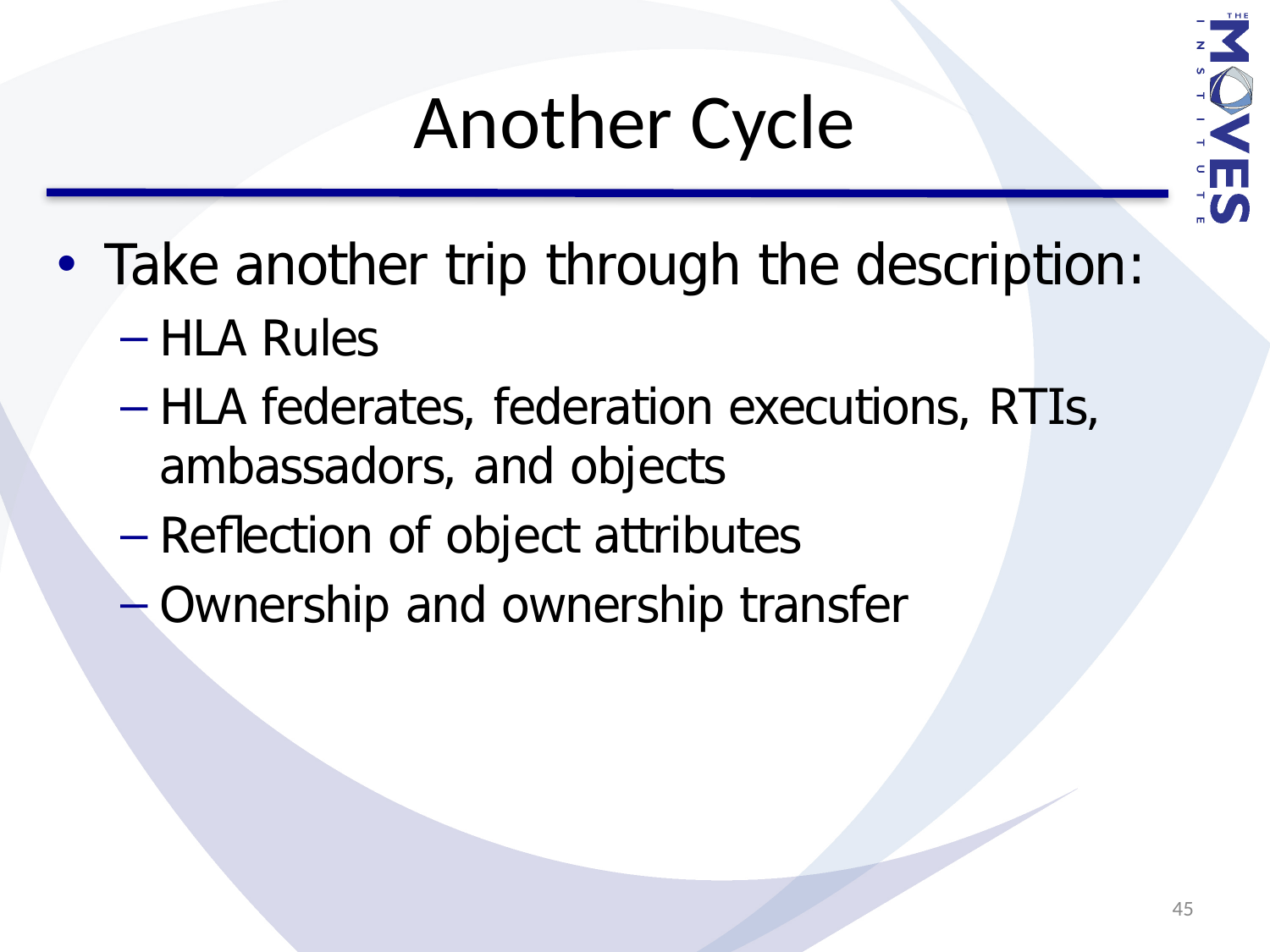

# Another Cycle
Take another trip through the description:
HLA Rules
HLA federates, federation executions, RTIs, ambassadors, and objects
Reflection of object attributes
Ownership and ownership transfer
45